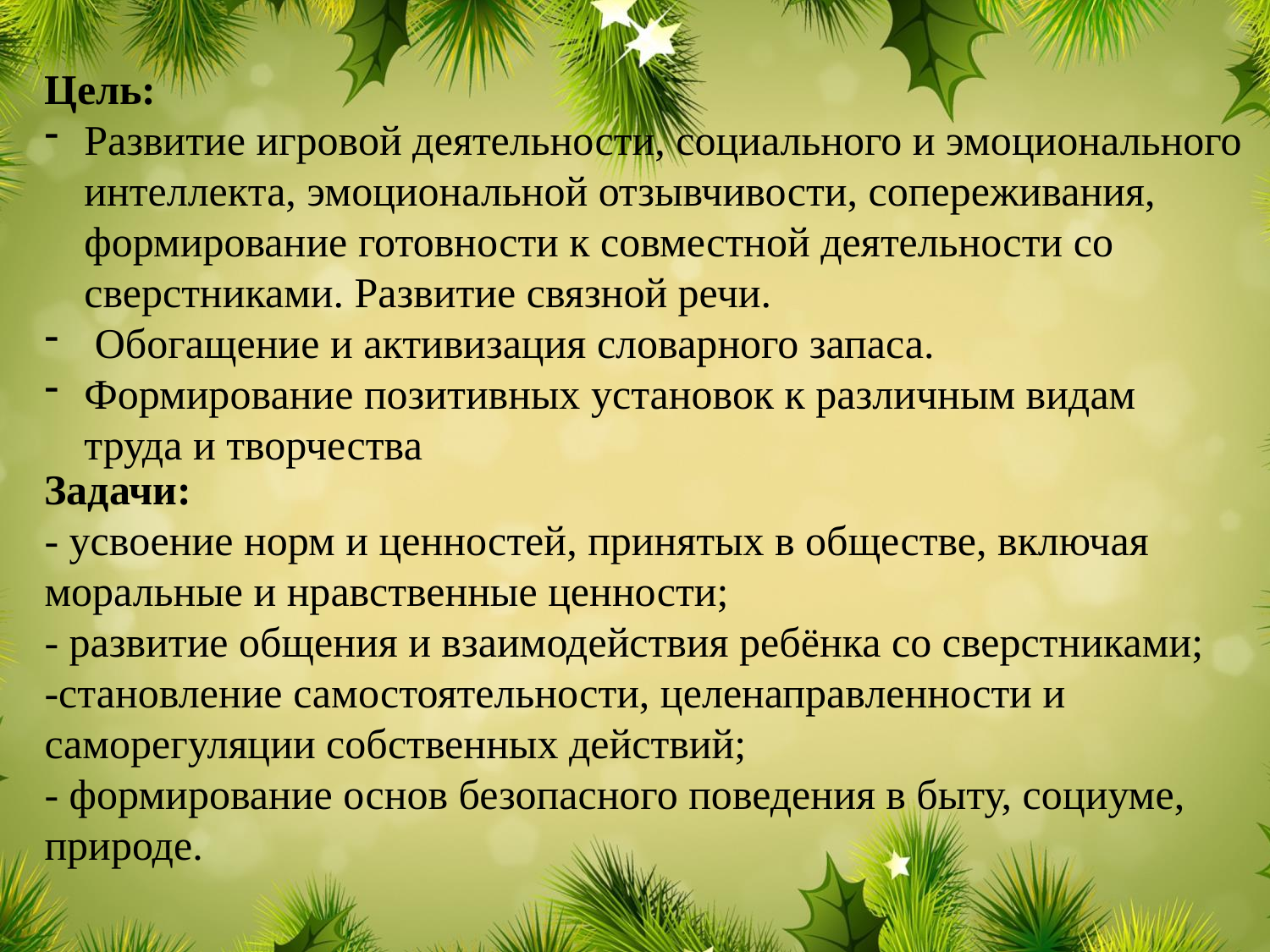

Цель:
Развитие игровой деятельности, социального и эмоционального интеллекта, эмоциональной отзывчивости, сопереживания, формирование готовности к совместной деятельности со сверстниками. Развитие связной речи.
 Обогащение и активизация словарного запаса.
Формирование позитивных установок к различным видам труда и творчества
Задачи:
- усвоение норм и ценностей, принятых в обществе, включая моральные и нравственные ценности;
- развитие общения и взаимодействия ребёнка со сверстниками;
-становление самостоятельности, целенаправленности и саморегуляции собственных действий;
- формирование основ безопасного поведения в быту, социуме, природе.